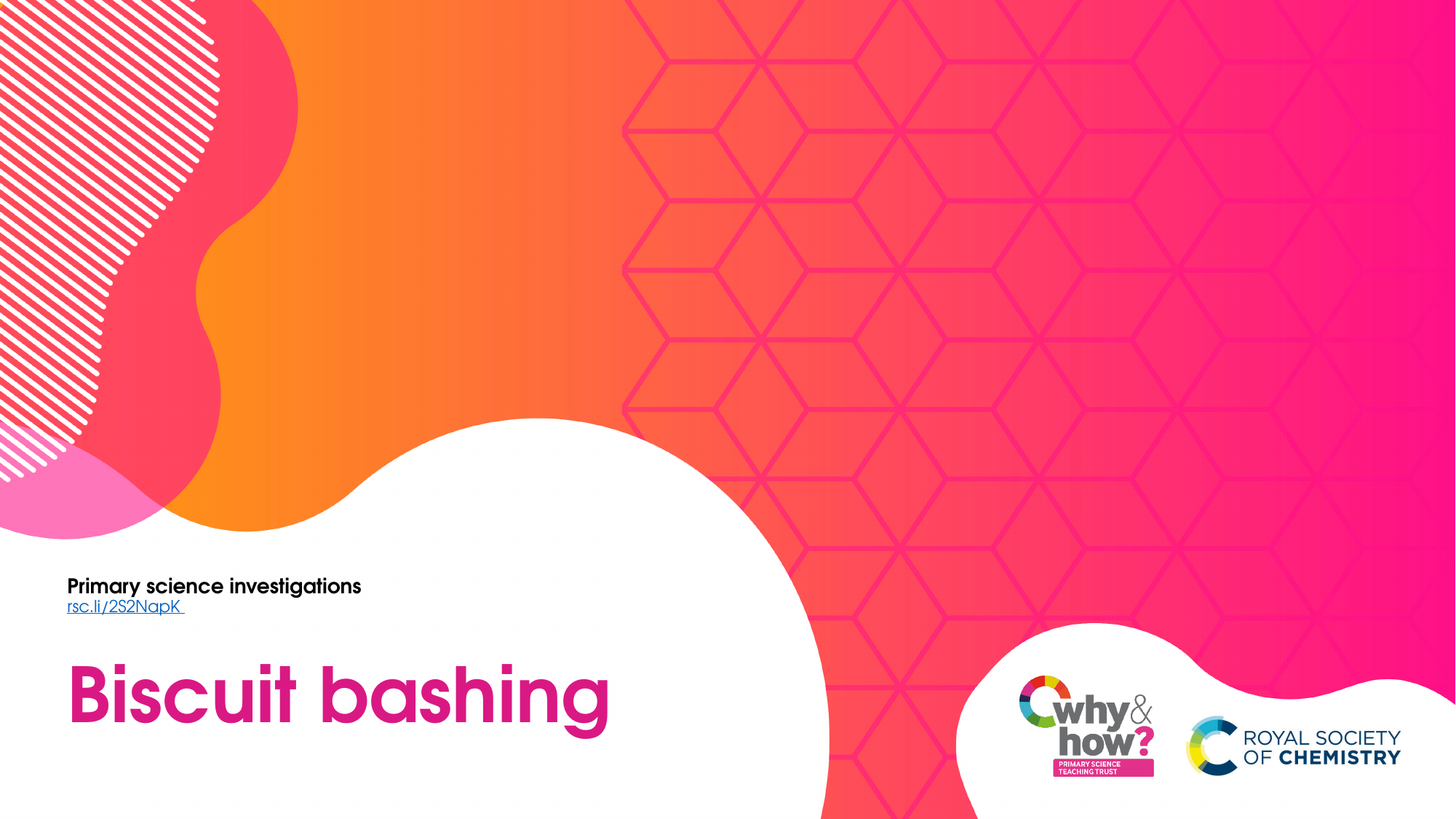

# Primary science investigations rsc.li/2S2NapK
Biscuit bashing